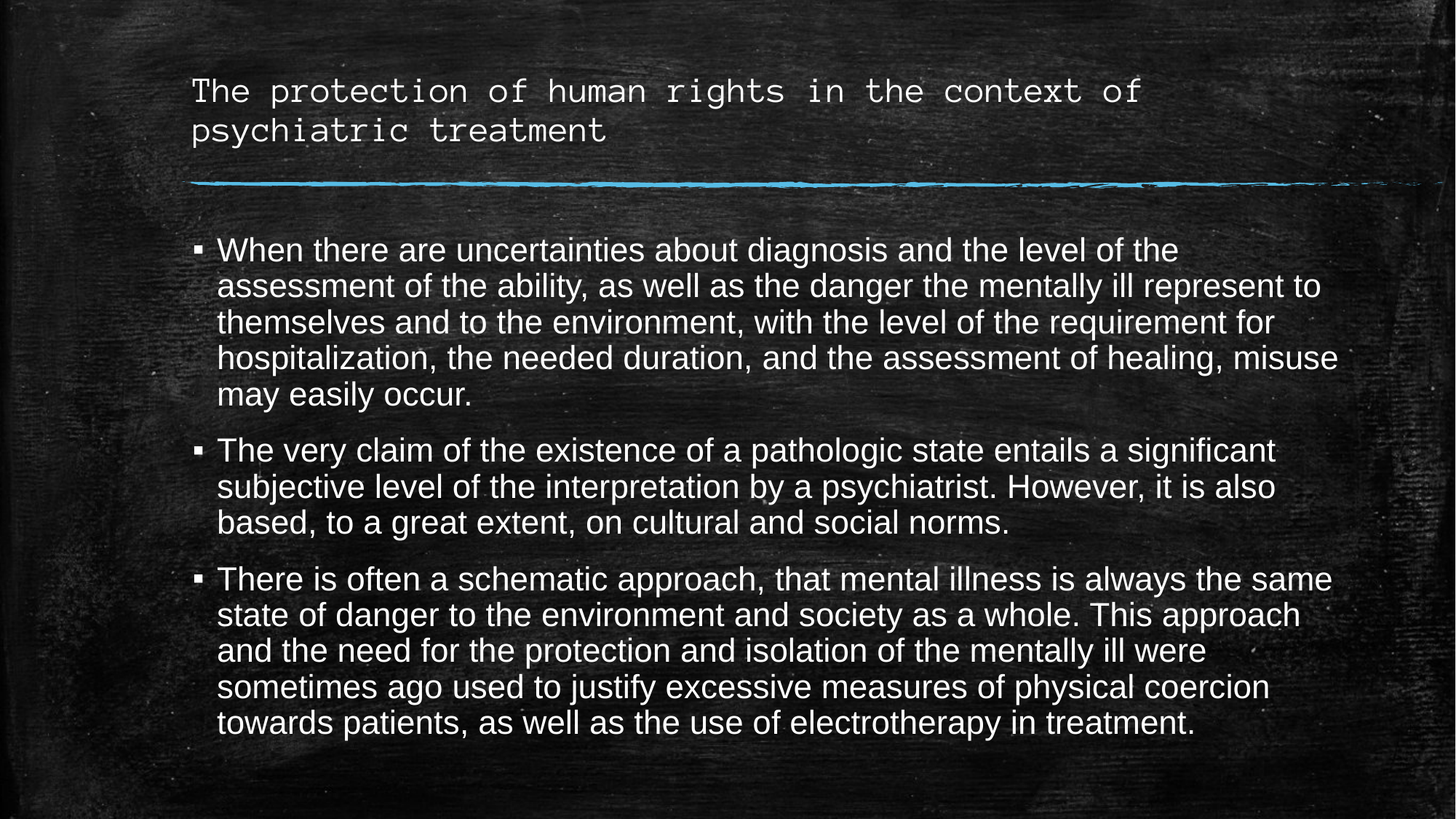

# The protection of human rights in the context of psychiatric treatment
When there are uncertainties about diagnosis and the level of the assessment of the ability, as well as the danger the mentally ill represent to themselves and to the environment, with the level of the requirement for hospitalization, the needed duration, and the assessment of healing, misuse may easily occur.
The very claim of the existence of a pathologic state entails a signiﬁcant subjective level of the interpretation by a psychiatrist. However, it is also based, to a great extent, on cultural and social norms.
There is often a schematic approach, that mental illness is always the same state of danger to the environment and society as a whole. This approach and the need for the protection and isolation of the mentally ill were sometimes ago used to justify excessive measures of physical coercion towards patients, as well as the use of electrotherapy in treatment.